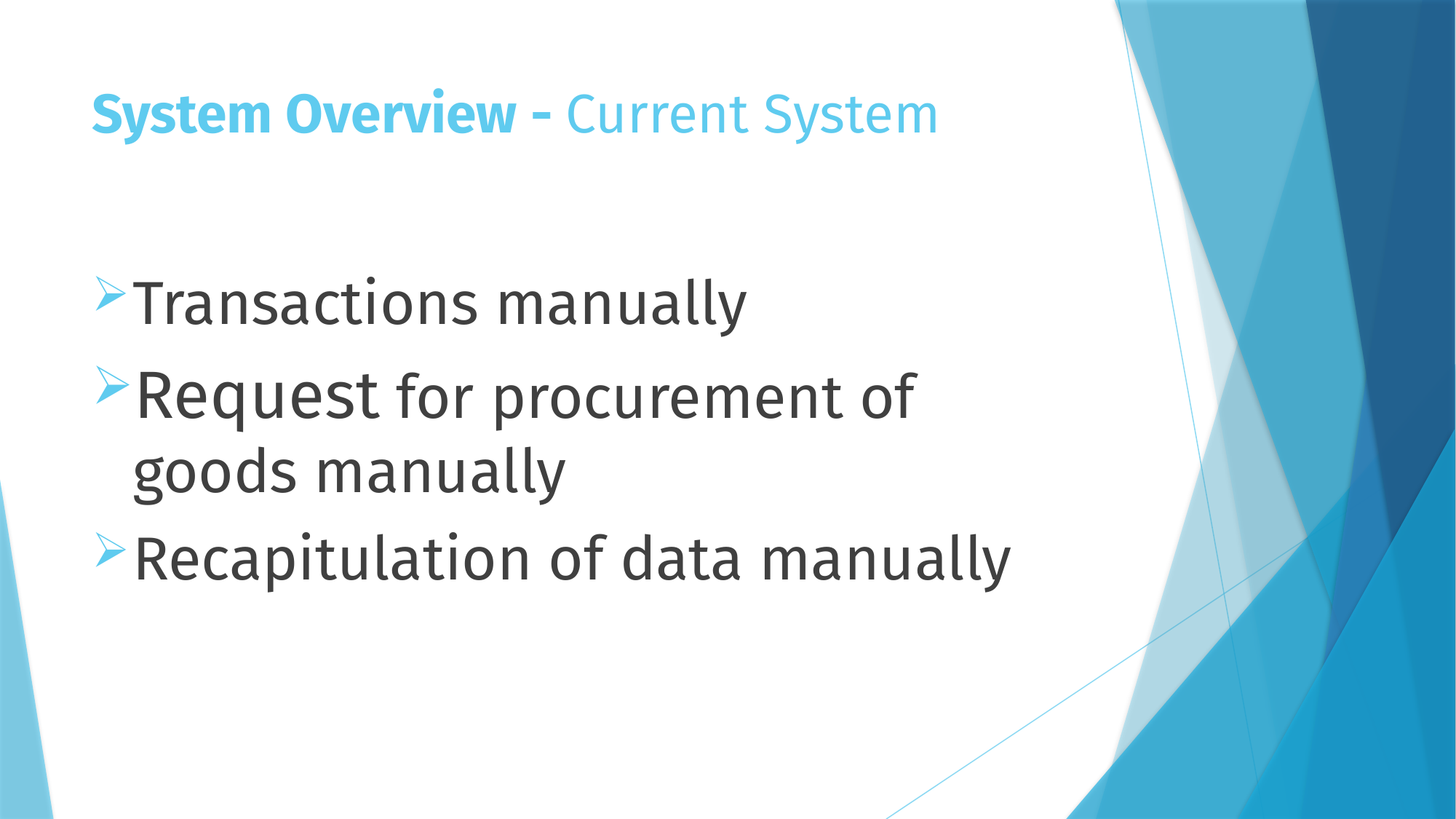

# System Overview - Current System
Transactions manually
Request for procurement of goods manually
Recapitulation of data manually